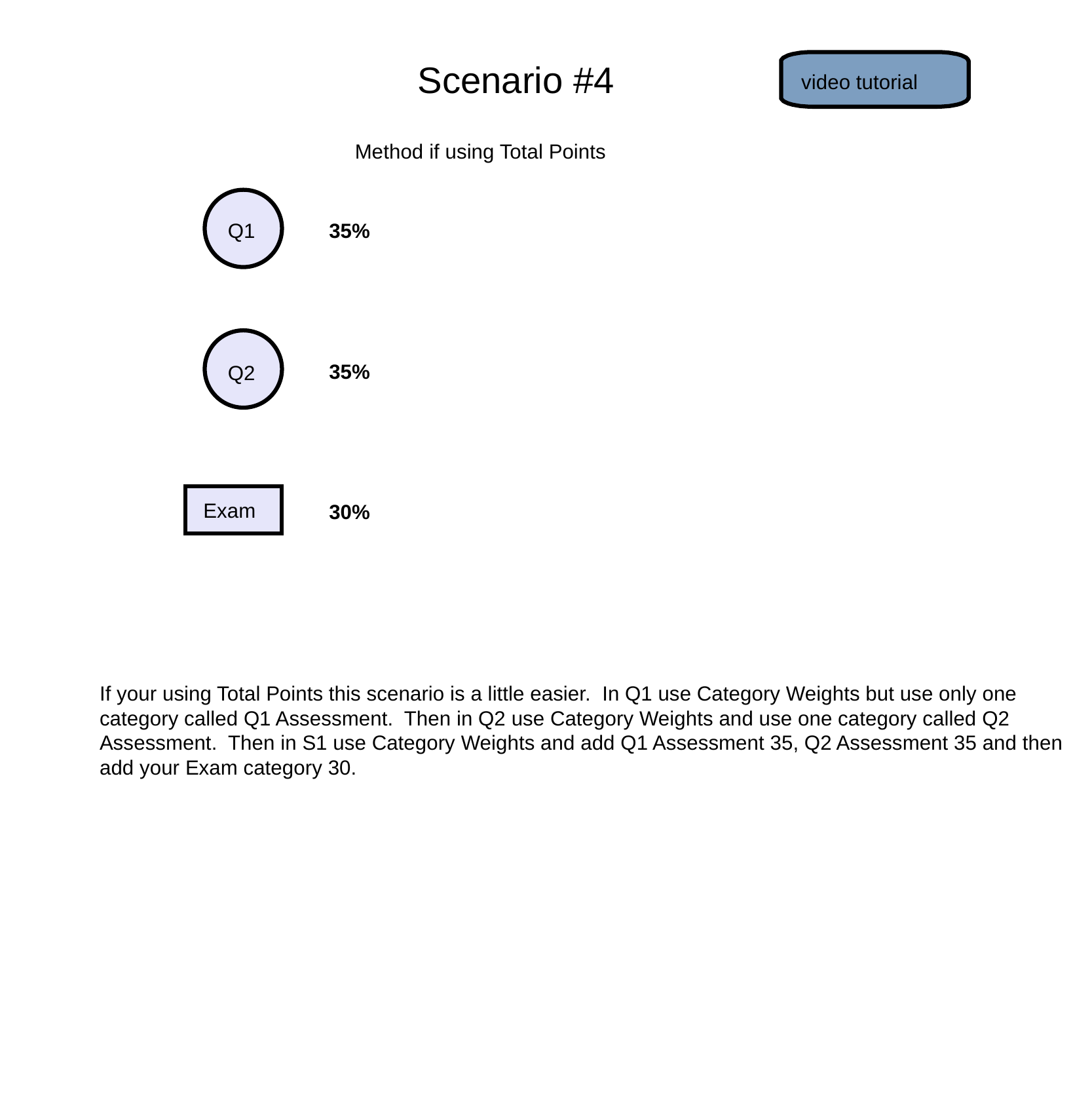

Scenario #4

video tutorial
Method if using Total Points

Q1
35%

Q2
35%

Exam
30%
If your using Total Points this scenario is a little easier.  In Q1 use Category Weights but use only one category called Q1 Assessment.  Then in Q2 use Category Weights and use one category called Q2 Assessment.  Then in S1 use Category Weights and add Q1 Assessment 35, Q2 Assessment 35 and then add your Exam category 30.